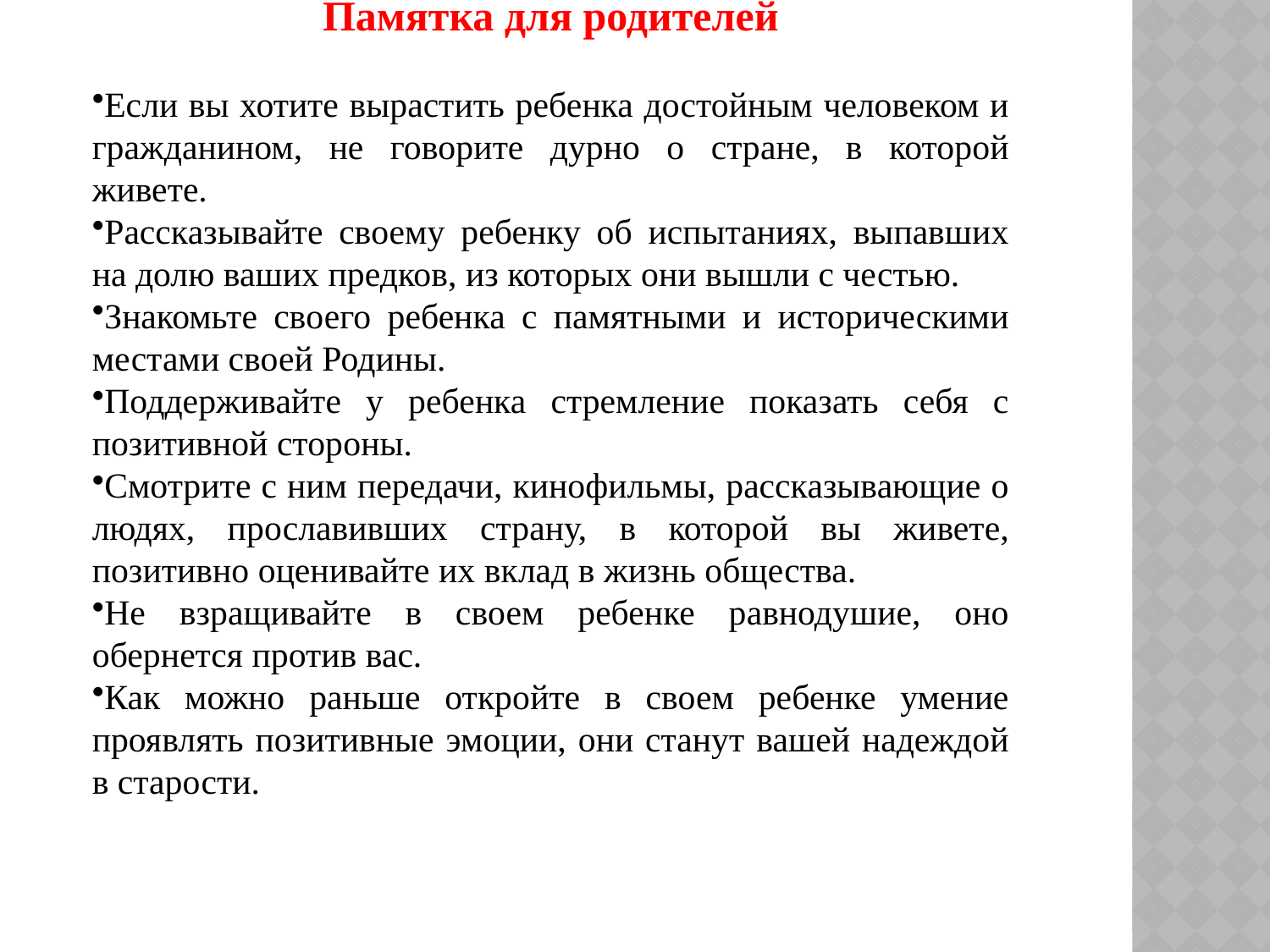

Памятка для родителей

Если вы хотите вырастить ребенка достойным человеком и гражданином, не говорите дурно о стране, в которой живете.
Рассказывайте своему ребенку об испытаниях, выпавших на долю ваших предков, из которых они вышли с честью.
Знакомьте своего ребенка с памятными и историческими местами своей Родины.
Поддерживайте у ребенка стремление показать себя с позитивной стороны.
Смотрите с ним передачи, кинофильмы, рассказывающие о людях, прославивших страну, в которой вы живете, позитивно оценивайте их вклад в жизнь общества.
Не взращивайте в своем ребенке равнодушие, оно обернется против вас.
Как можно раньше откройте в своем ребенке умение проявлять позитивные эмоции, они станут вашей надеждой в старости.